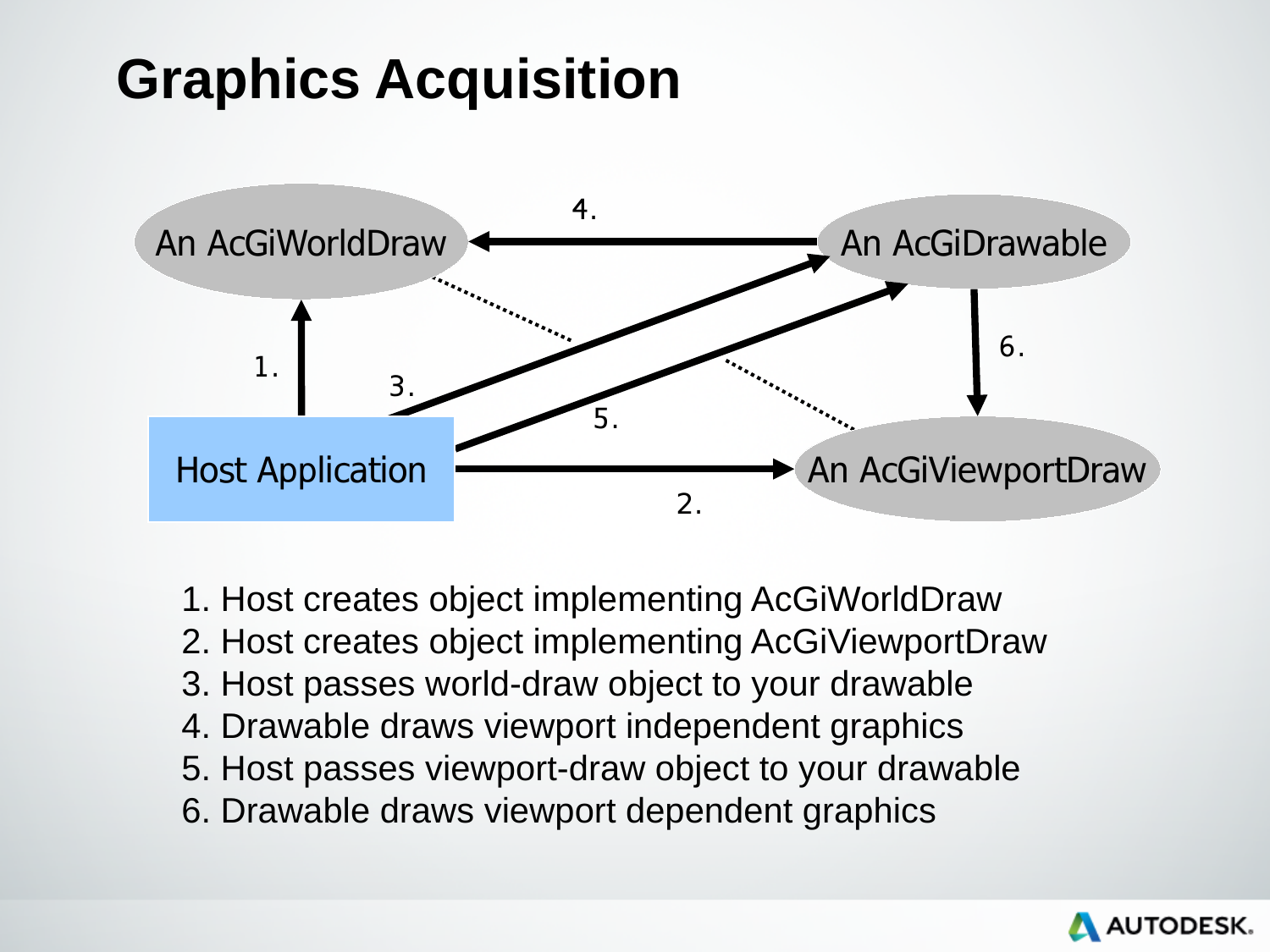

# Graphics Acquisition
An AcGiWorldDraw
4.
An AcGiDrawable

6.
1.

3.
5.
Host Application
An AcGiViewportDraw
2.
1. Host creates object implementing AcGiWorldDraw
2. Host creates object implementing AcGiViewportDraw
3. Host passes world-draw object to your drawable
4. Drawable draws viewport independent graphics
5. Host passes viewport-draw object to your drawable
6. Drawable draws viewport dependent graphics